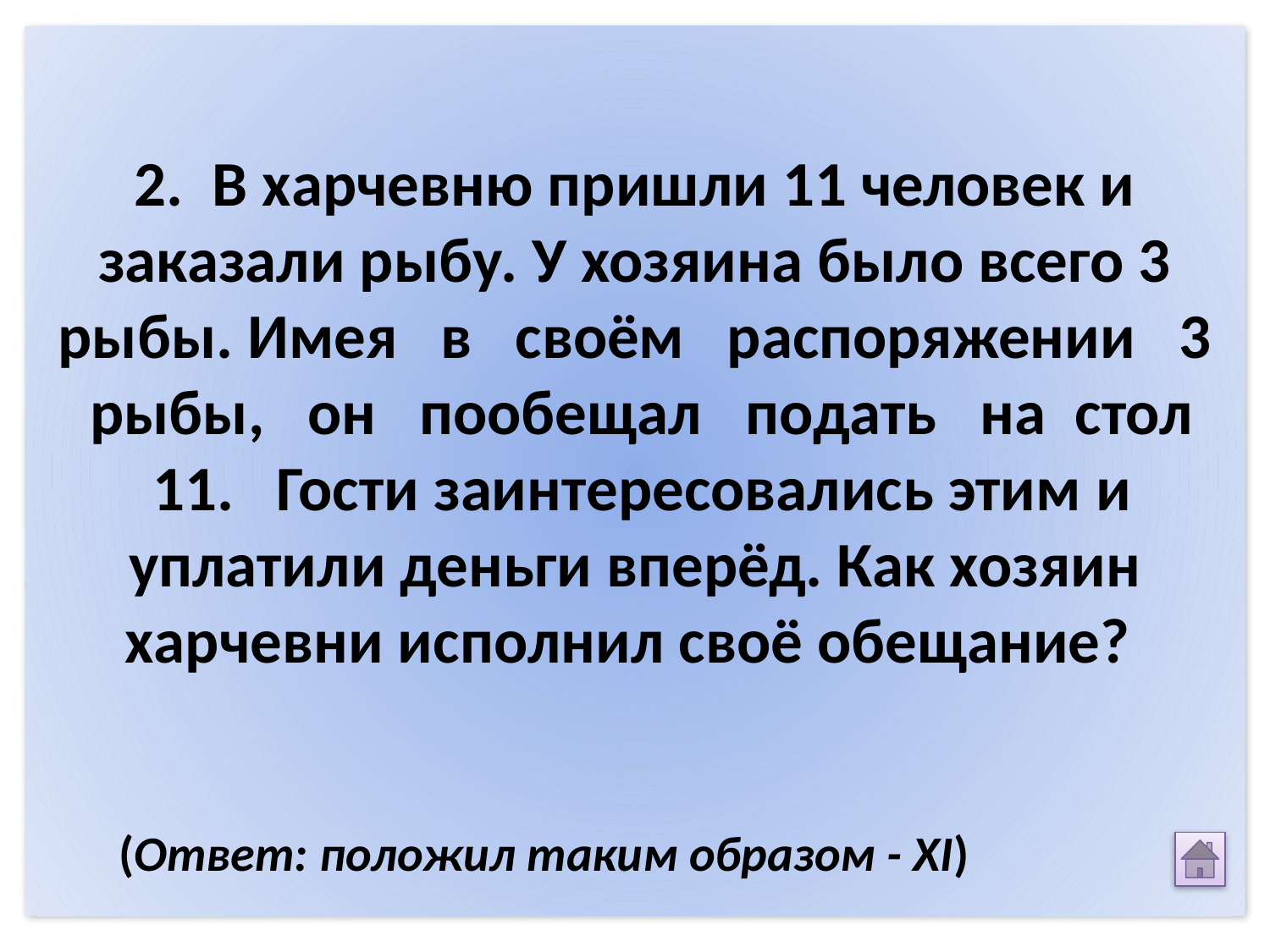

2.  В харчевню пришли 11 человек и заказали рыбу. У хозяина было всего 3 рыбы. Имея   в   своём   распоряжении   3   рыбы,   он   пообещал   подать   на  стол   11.   Гости заинтересовались этим и уплатили деньги вперёд. Как хозяин харчевни исполнил своё обещание?
(Ответ: положил таким образом - XI)